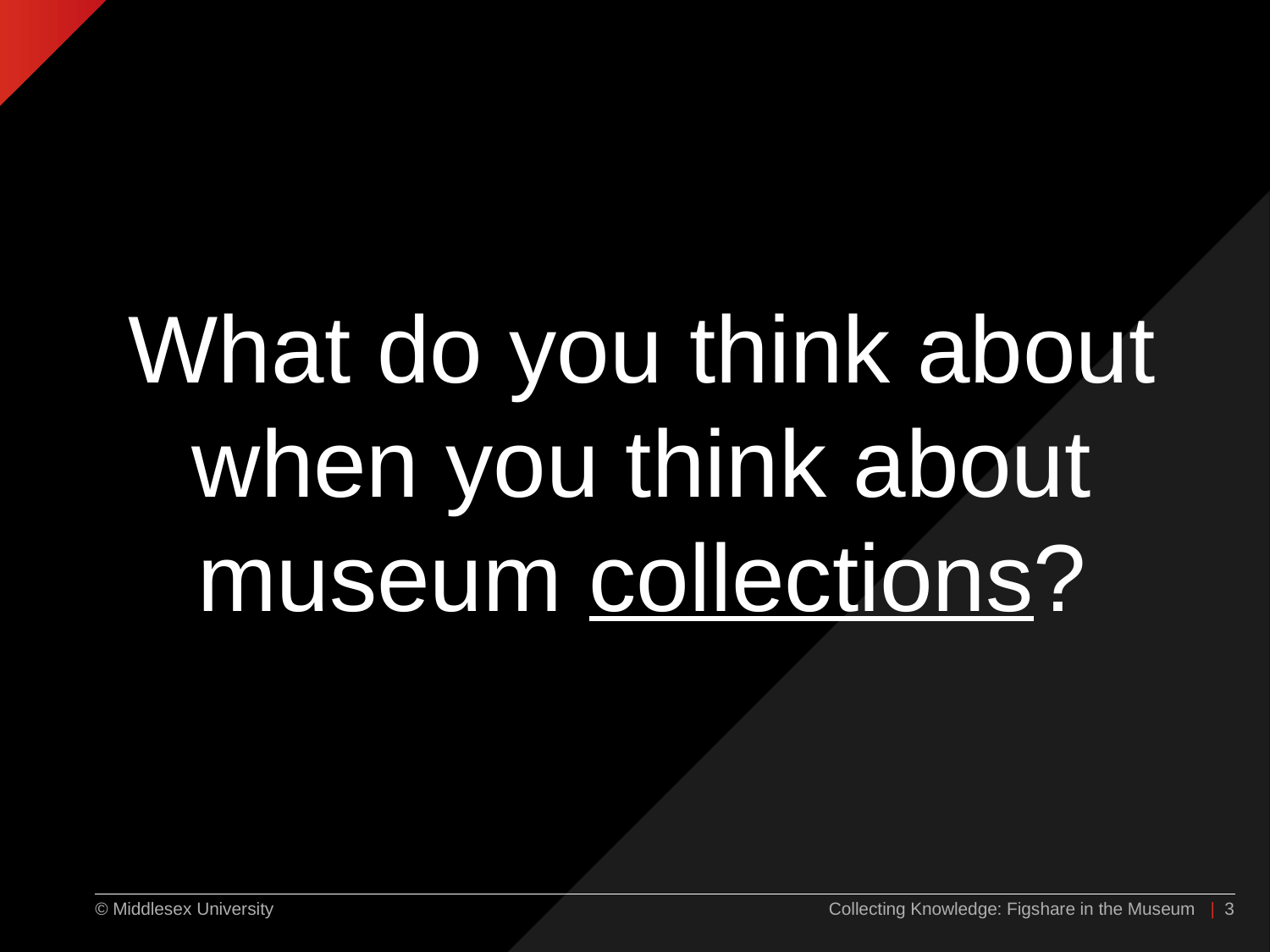

What do you think about
when you think about museum collections?
Collecting Knowledge: Figshare in the Museum
|  3